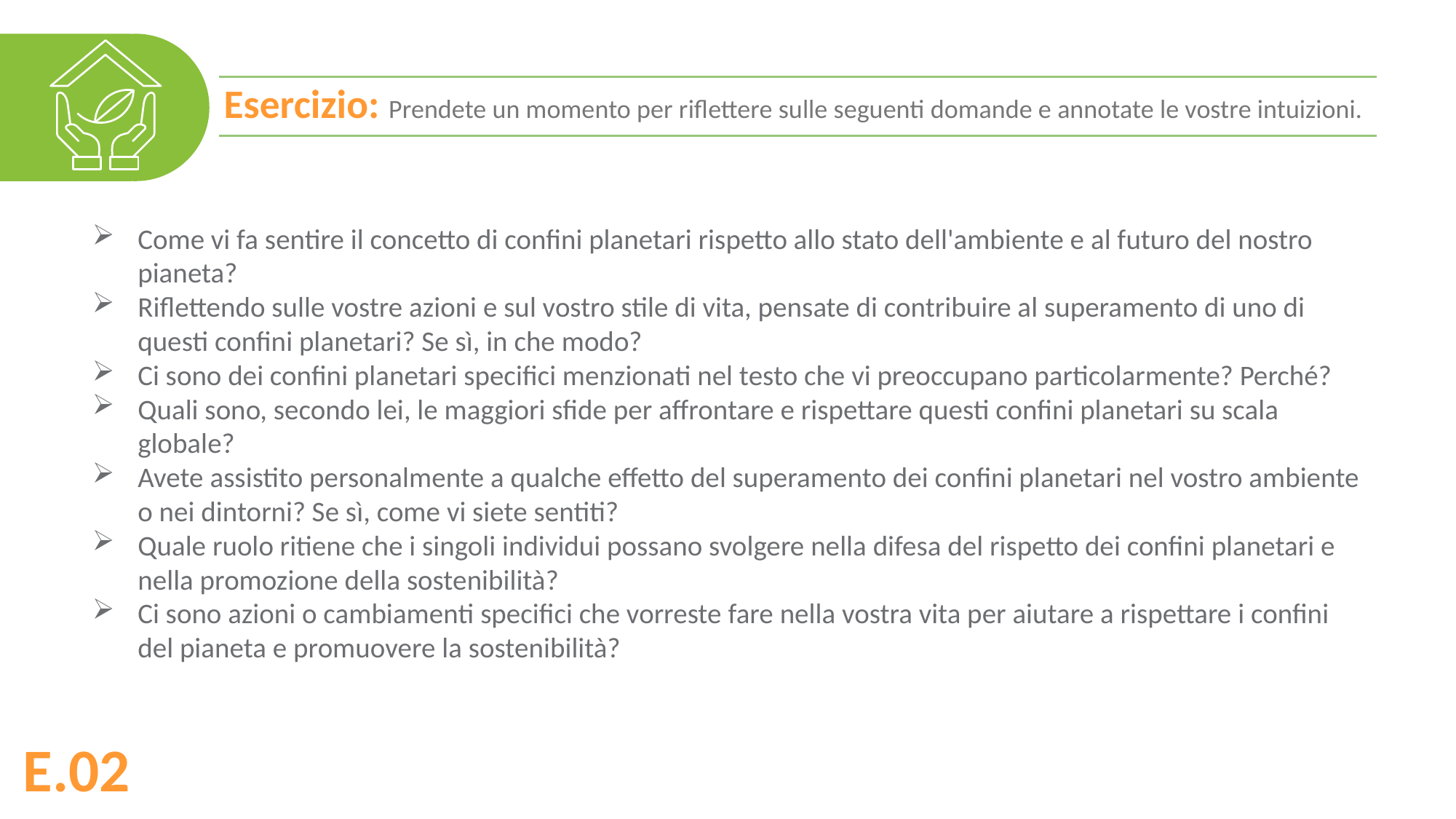

Esercizio: Prendete un momento per riflettere sulle seguenti domande e annotate le vostre intuizioni.

Come vi fa sentire il concetto di confini planetari rispetto allo stato dell'ambiente e al futuro del nostro pianeta?
Riflettendo sulle vostre azioni e sul vostro stile di vita, pensate di contribuire al superamento di uno di questi confini planetari? Se sì, in che modo?
Ci sono dei confini planetari specifici menzionati nel testo che vi preoccupano particolarmente? Perché?
Quali sono, secondo lei, le maggiori sfide per affrontare e rispettare questi confini planetari su scala globale?
Avete assistito personalmente a qualche effetto del superamento dei confini planetari nel vostro ambiente o nei dintorni? Se sì, come vi siete sentiti?
Quale ruolo ritiene che i singoli individui possano svolgere nella difesa del rispetto dei confini planetari e nella promozione della sostenibilità?
Ci sono azioni o cambiamenti specifici che vorreste fare nella vostra vita per aiutare a rispettare i confini del pianeta e promuovere la sostenibilità?
E.02